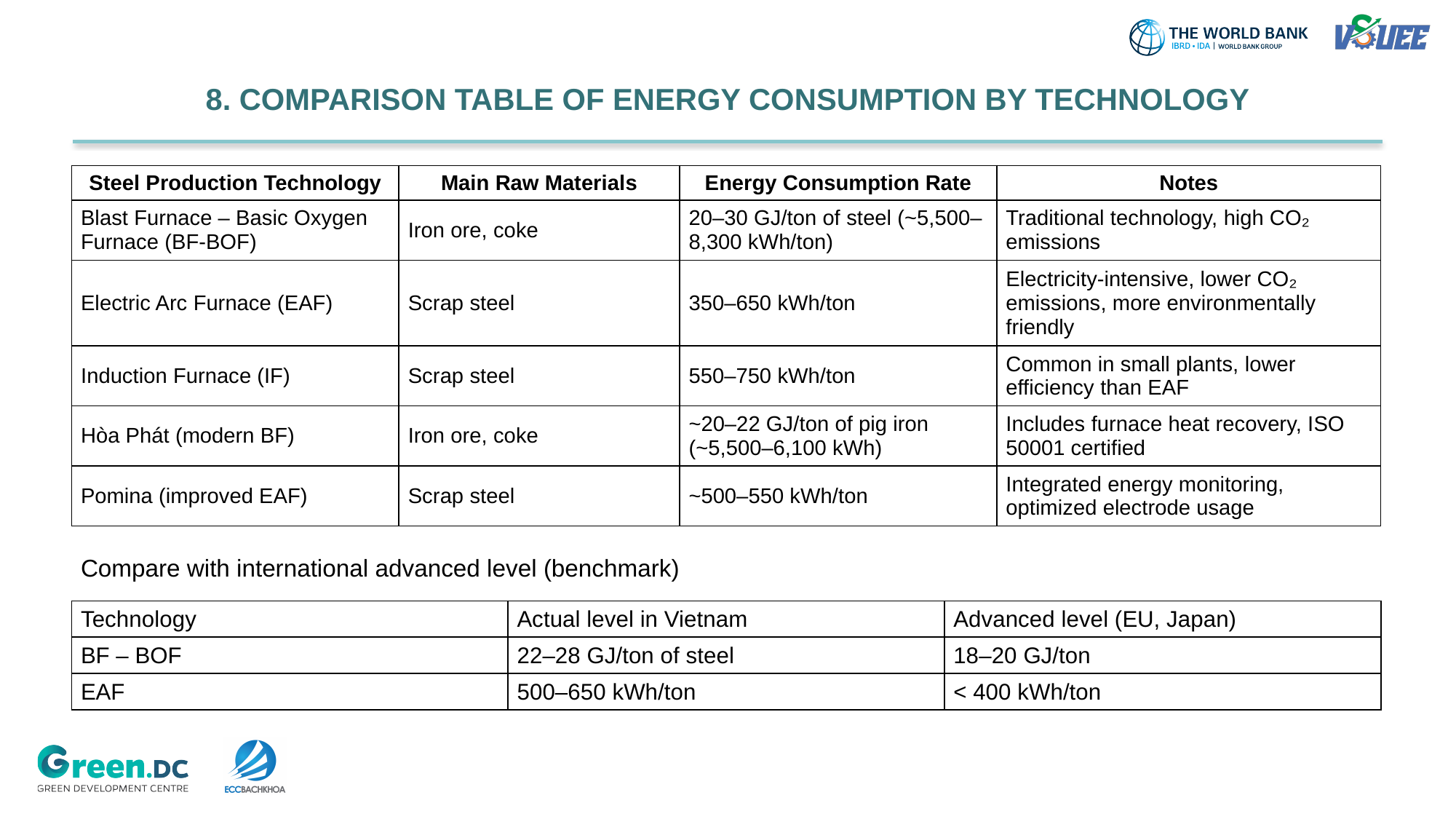

8. COMPARISON TABLE OF ENERGY CONSUMPTION BY TECHNOLOGY
| Steel Production Technology | Main Raw Materials | Energy Consumption Rate | Notes |
| --- | --- | --- | --- |
| Blast Furnace – Basic Oxygen Furnace (BF-BOF) | Iron ore, coke | 20–30 GJ/ton of steel (~5,500–8,300 kWh/ton) | Traditional technology, high CO₂ emissions |
| Electric Arc Furnace (EAF) | Scrap steel | 350–650 kWh/ton | Electricity-intensive, lower CO₂ emissions, more environmentally friendly |
| Induction Furnace (IF) | Scrap steel | 550–750 kWh/ton | Common in small plants, lower efficiency than EAF |
| Hòa Phát (modern BF) | Iron ore, coke | ~20–22 GJ/ton of pig iron (~5,500–6,100 kWh) | Includes furnace heat recovery, ISO 50001 certified |
| Pomina (improved EAF) | Scrap steel | ~500–550 kWh/ton | Integrated energy monitoring, optimized electrode usage |
Compare with international advanced level (benchmark)
| Technology | Actual level in Vietnam | Advanced level (EU, Japan) |
| --- | --- | --- |
| BF – BOF | 22–28 GJ/ton of steel | 18–20 GJ/ton |
| EAF | 500–650 kWh/ton | < 400 kWh/ton |